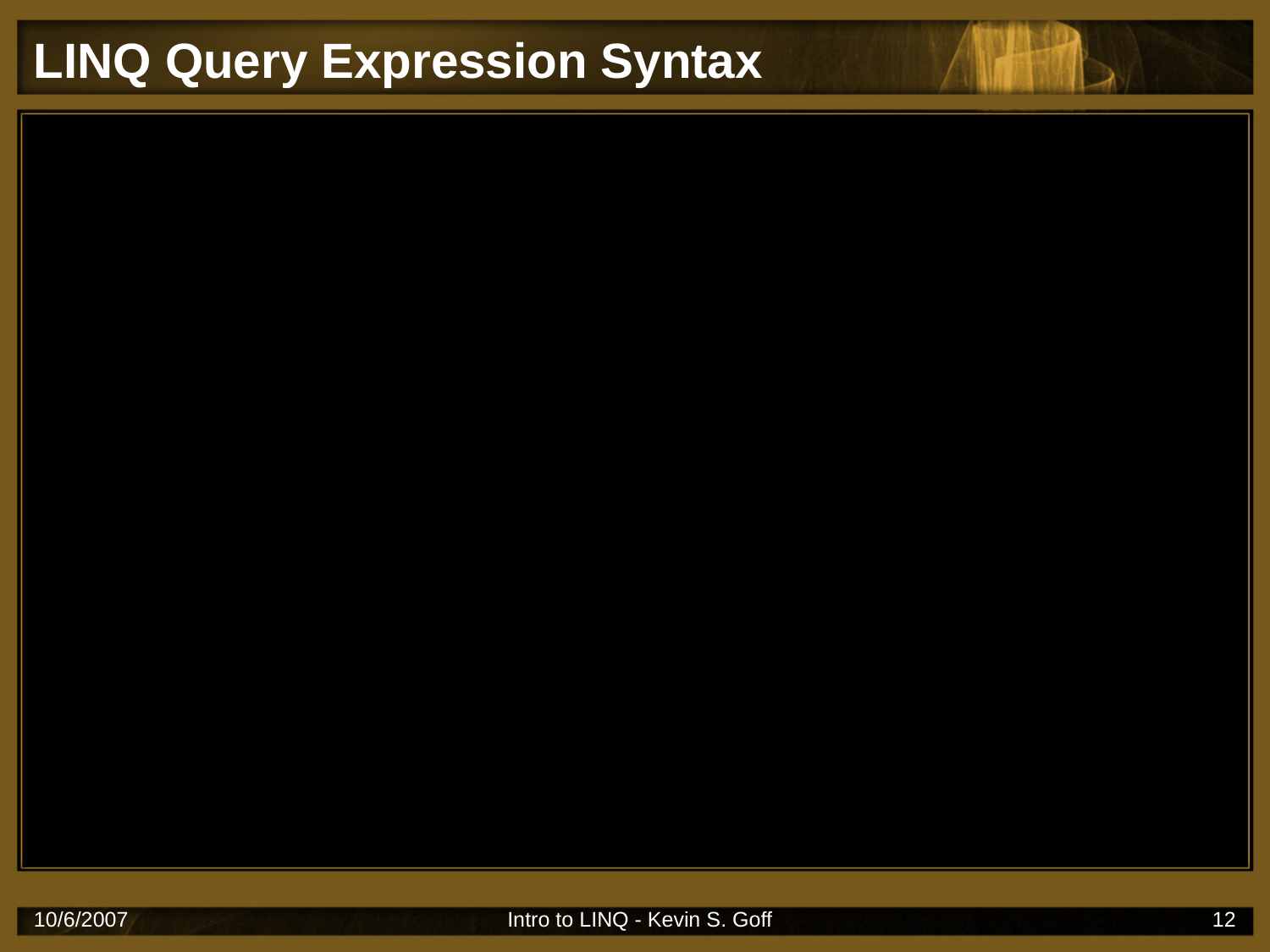

# LINQ Query Expression Syntax

10/6/2007
Intro to LINQ - Kevin S. Goff
12